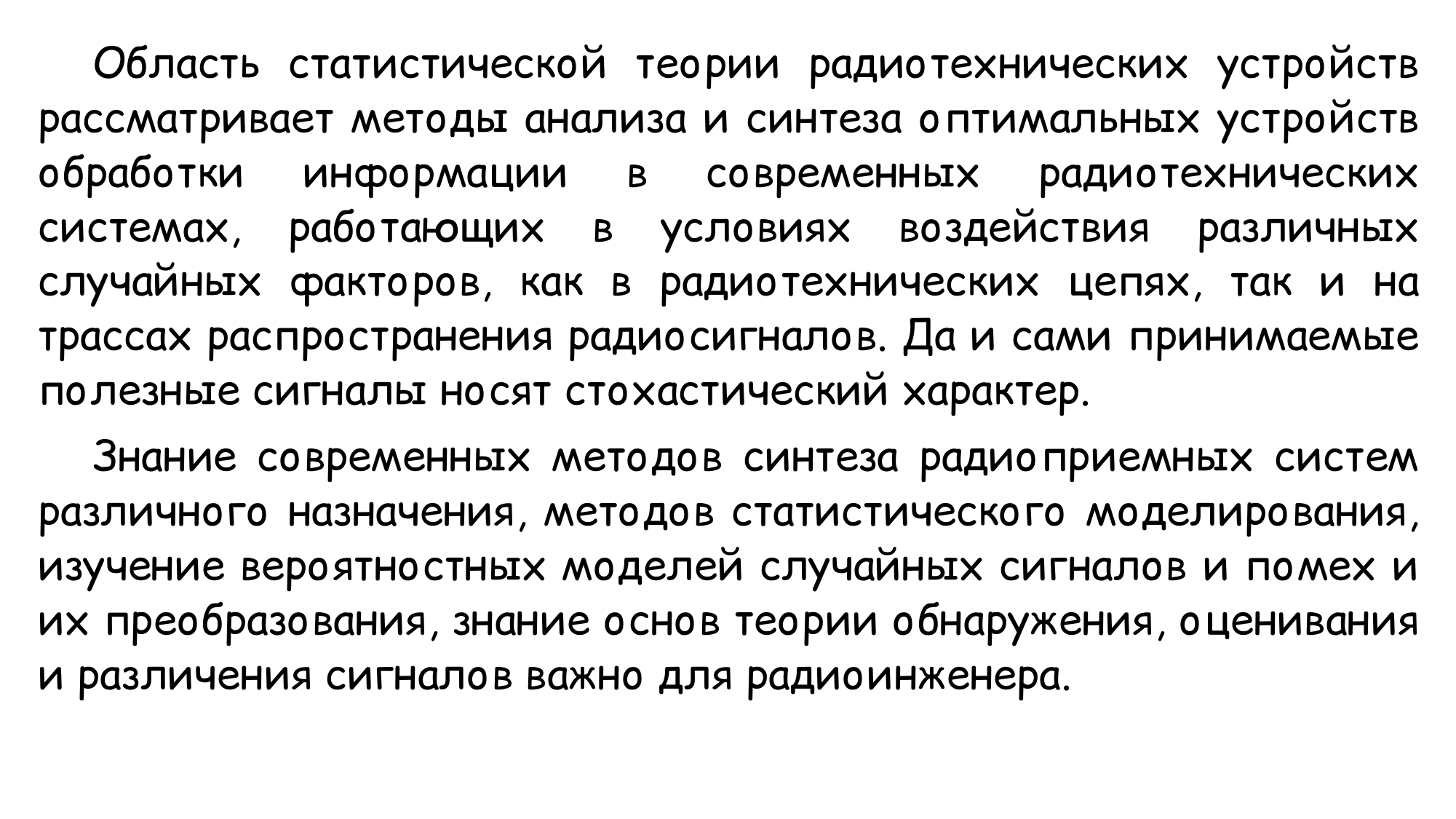

Область статистической теории радиотехнических устройств рассматривает методы анализа и синтеза оптимальных устройств обработки информации в современных радиотехнических системах, работающих в условиях воздействия различных случайных факторов, как в радиотехнических цепях, так и на трассах распространения радиосигналов. Да и сами принимаемые полезные сигналы носят стохастический характер.
Знание современных методов синтеза радиоприемных систем различного назначения, методов статистического моделирования, изучение вероятностных моделей случайных сигналов и помех и их преобразования, знание основ теории обнаружения, оценивания и различения сигналов важно для радиоинженера.